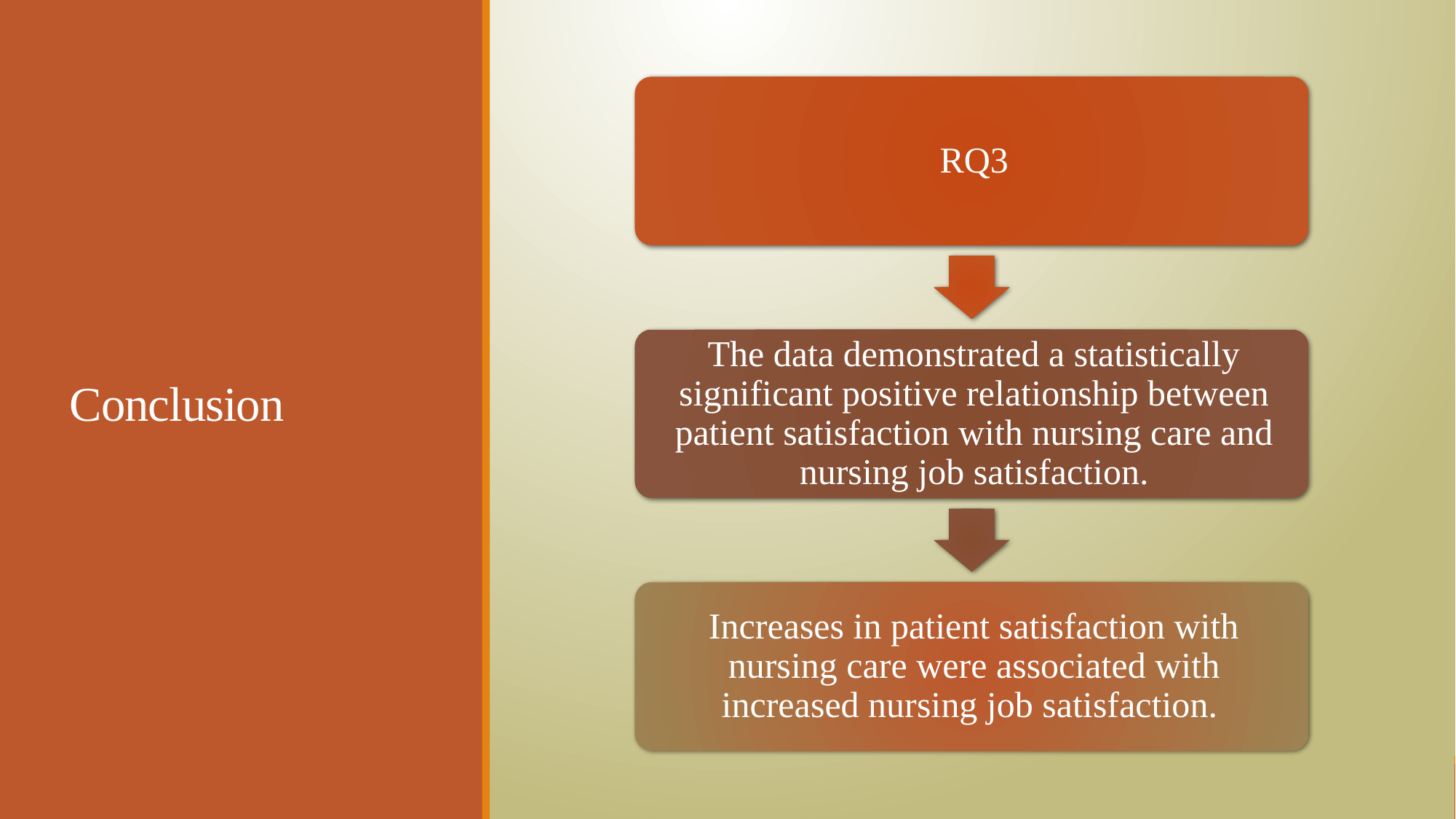

# Conclusion
RQ3

The data demonstrated a statistically significant positive relationship between patient satisfaction with nursing care and nursing job satisfaction.

Increases in patient satisfaction with nursing care were associated with increased nursing job satisfaction.